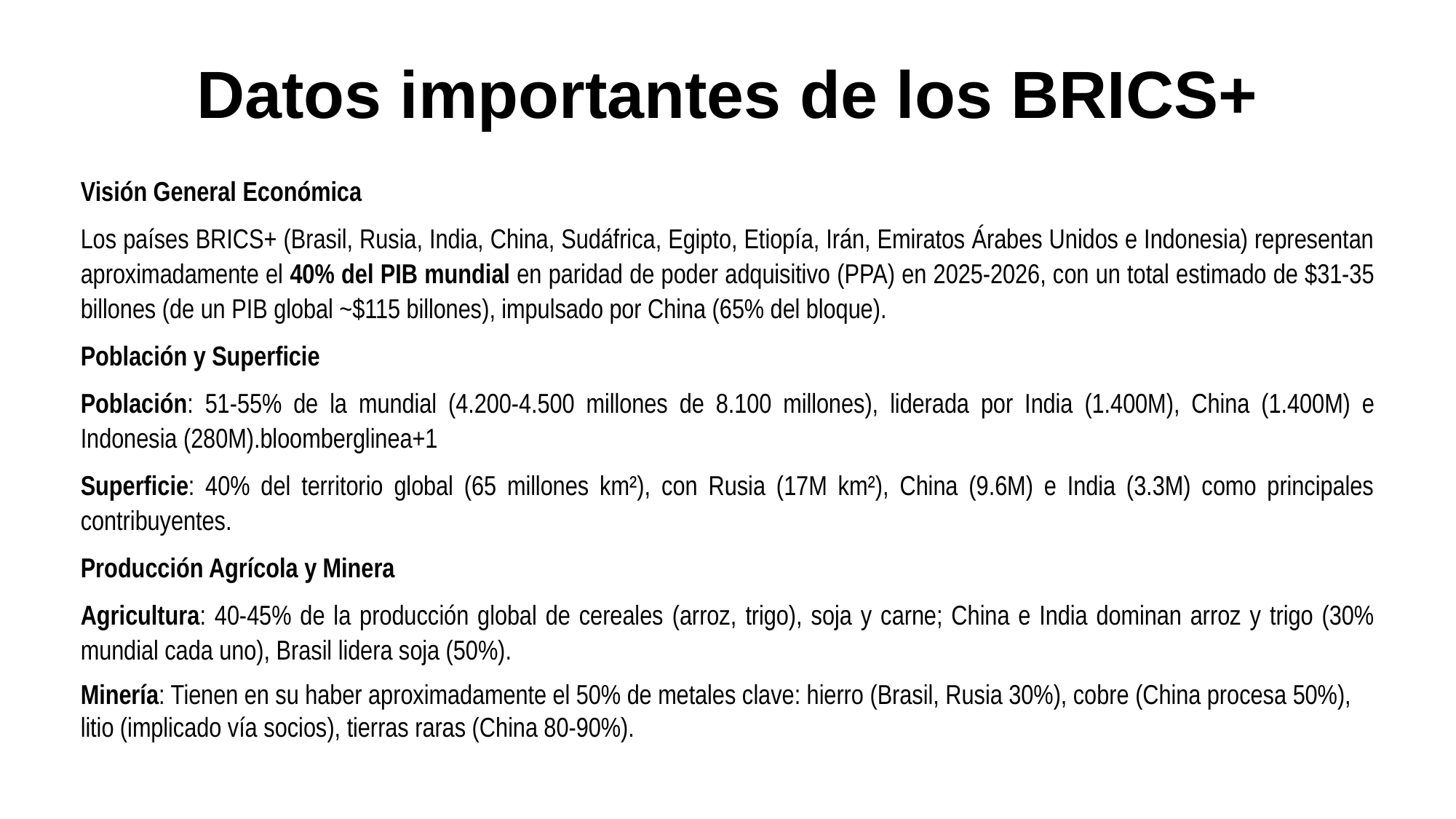

# Datos importantes de los BRICS+
Visión General Económica
Los países BRICS+ (Brasil, Rusia, India, China, Sudáfrica, Egipto, Etiopía, Irán, Emiratos Árabes Unidos e Indonesia) representan aproximadamente el 40% del PIB mundial en paridad de poder adquisitivo (PPA) en 2025-2026, con un total estimado de $31-35 billones (de un PIB global ~$115 billones), impulsado por China (65% del bloque).
Población y Superficie
Población: 51-55% de la mundial (4.200-4.500 millones de 8.100 millones), liderada por India (1.400M), China (1.400M) e Indonesia (280M).bloomberglinea+1
Superficie: 40% del territorio global (65 millones km²), con Rusia (17M km²), China (9.6M) e India (3.3M) como principales contribuyentes.​
Producción Agrícola y Minera
Agricultura: 40-45% de la producción global de cereales (arroz, trigo), soja y carne; China e India dominan arroz y trigo (30% mundial cada uno), Brasil lidera soja (50%). ​
Minería: Tienen en su haber aproximadamente el 50% de metales clave: hierro (Brasil, Rusia 30%), cobre (China procesa 50%), litio (implicado vía socios), tierras raras (China 80-90%).